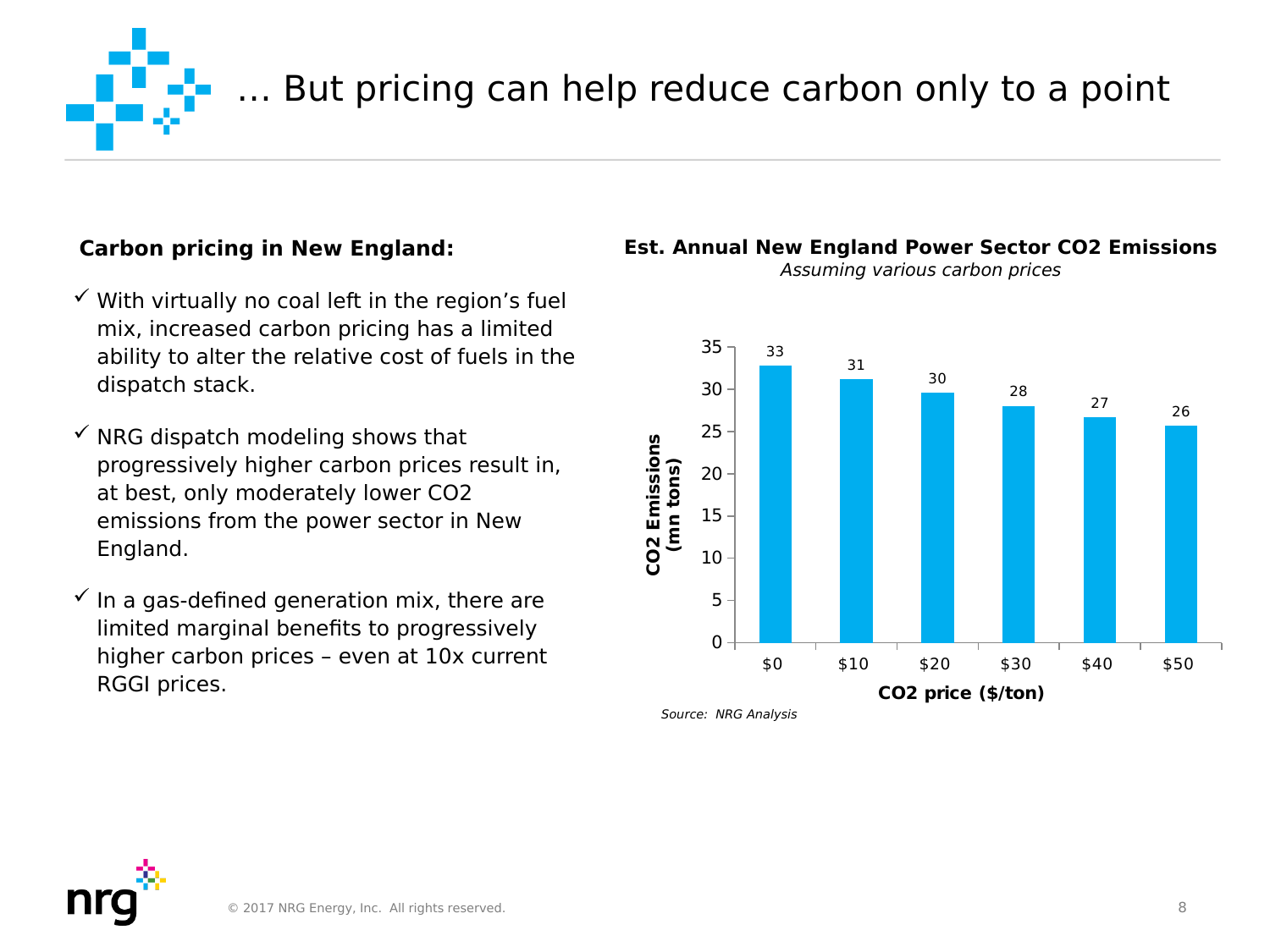

# … But pricing can help reduce carbon only to a point
Carbon pricing in New England:
With virtually no coal left in the region’s fuel mix, increased carbon pricing has a limited ability to alter the relative cost of fuels in the dispatch stack.
NRG dispatch modeling shows that progressively higher carbon prices result in, at best, only moderately lower CO2 emissions from the power sector in New England.
In a gas-defined generation mix, there are limited marginal benefits to progressively higher carbon prices – even at 10x current RGGI prices.
Est. Annual New England Power Sector CO2 Emissions
Assuming various carbon prices

### Chart

| Category | No Wheeling Charge |
|---|---|
| 0 | 32.8416696239993 |
| 10 | 31.2078430862429 |
| 20 | 29.608919539425 |
| 30 | 28.043195196583003 |
| 40 | 26.729906270069 |
| 50 | 25.722799560167005 |
Source:  NRG Analysis
8
© 2017 NRG Energy, Inc.  All rights reserved.